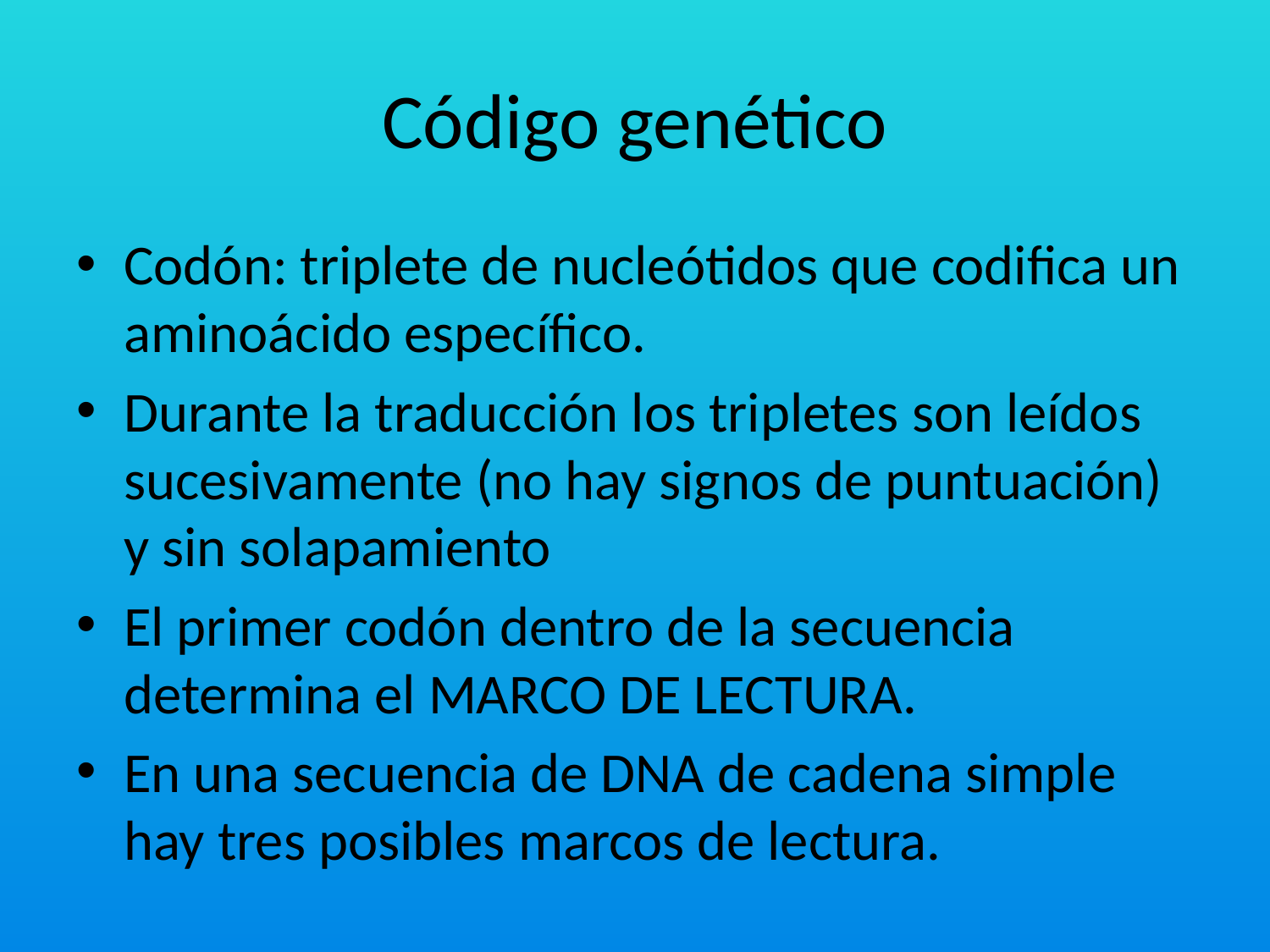

# Código genético
Codón: triplete de nucleótidos que codifica un aminoácido específico.
Durante la traducción los tripletes son leídos sucesivamente (no hay signos de puntuación) y sin solapamiento
El primer codón dentro de la secuencia determina el MARCO DE LECTURA.
En una secuencia de DNA de cadena simple hay tres posibles marcos de lectura.